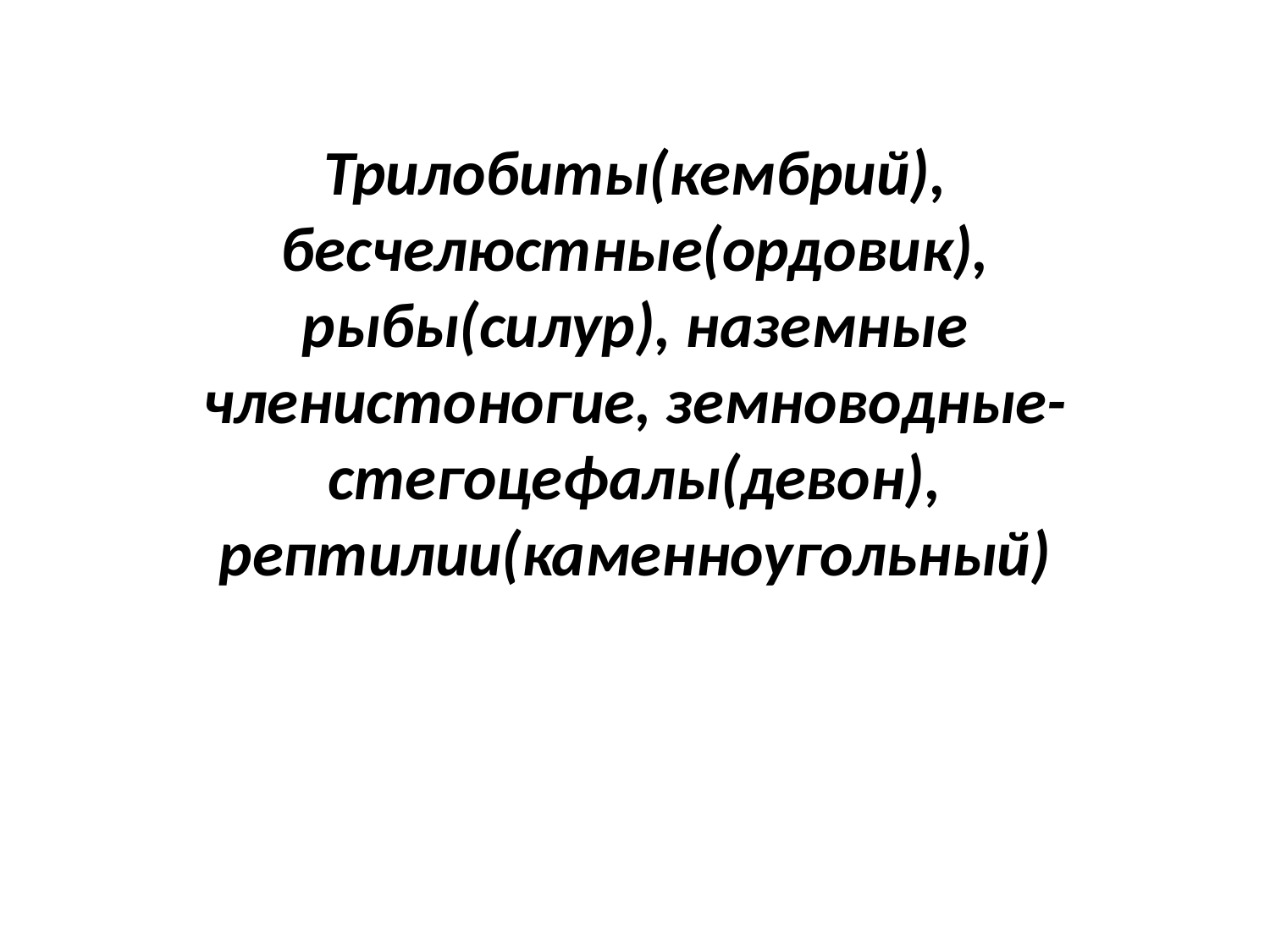

# Трилобиты(кембрий), бесчелюстные(ордовик), рыбы(силур), наземные членистоногие, земноводные-стегоцефалы(девон), рептилии(каменноугольный)